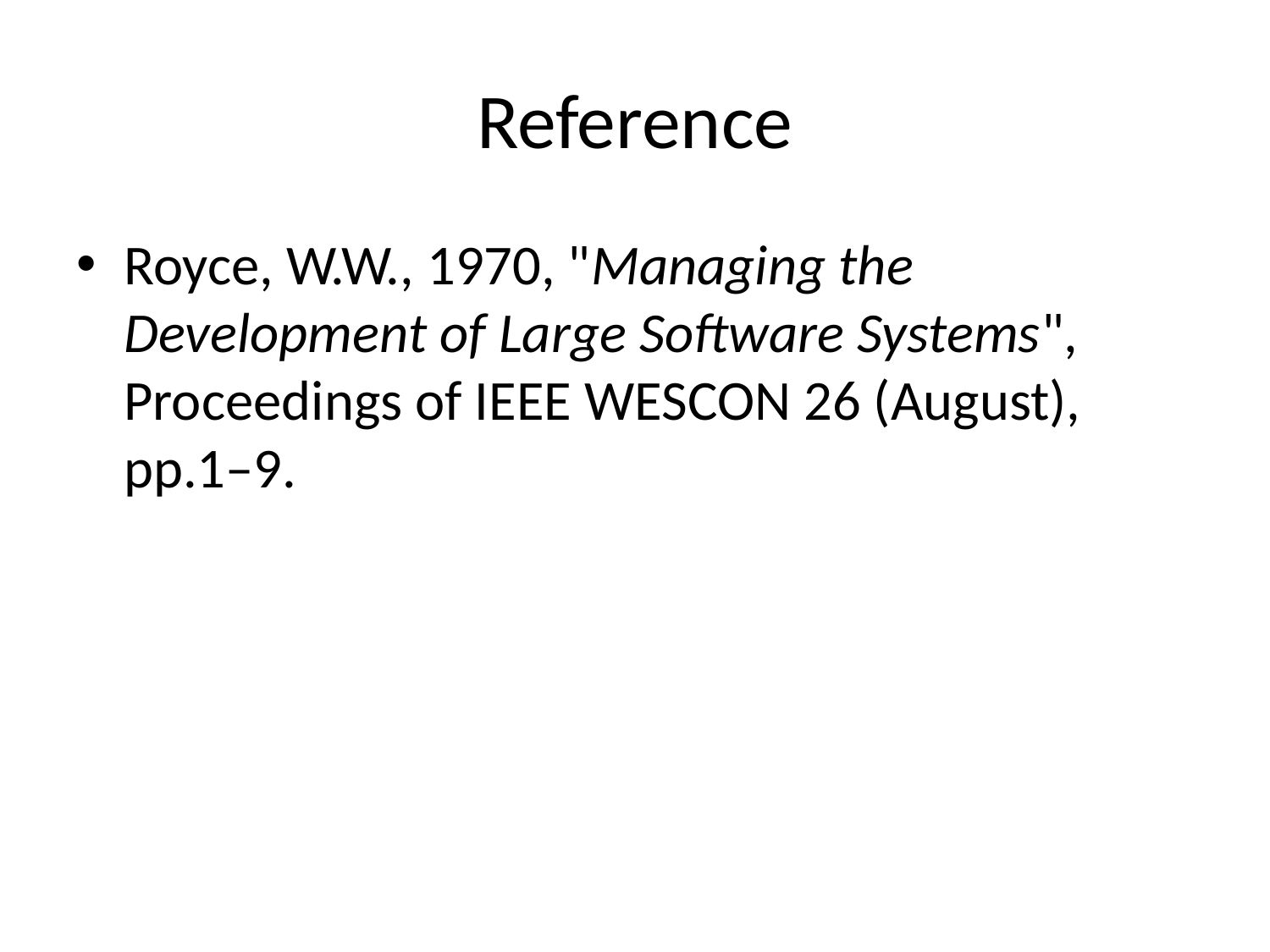

# Reference
Royce, W.W., 1970, "Managing the Development of Large Software Systems", Proceedings of IEEE WESCON 26 (August), pp.1–9.